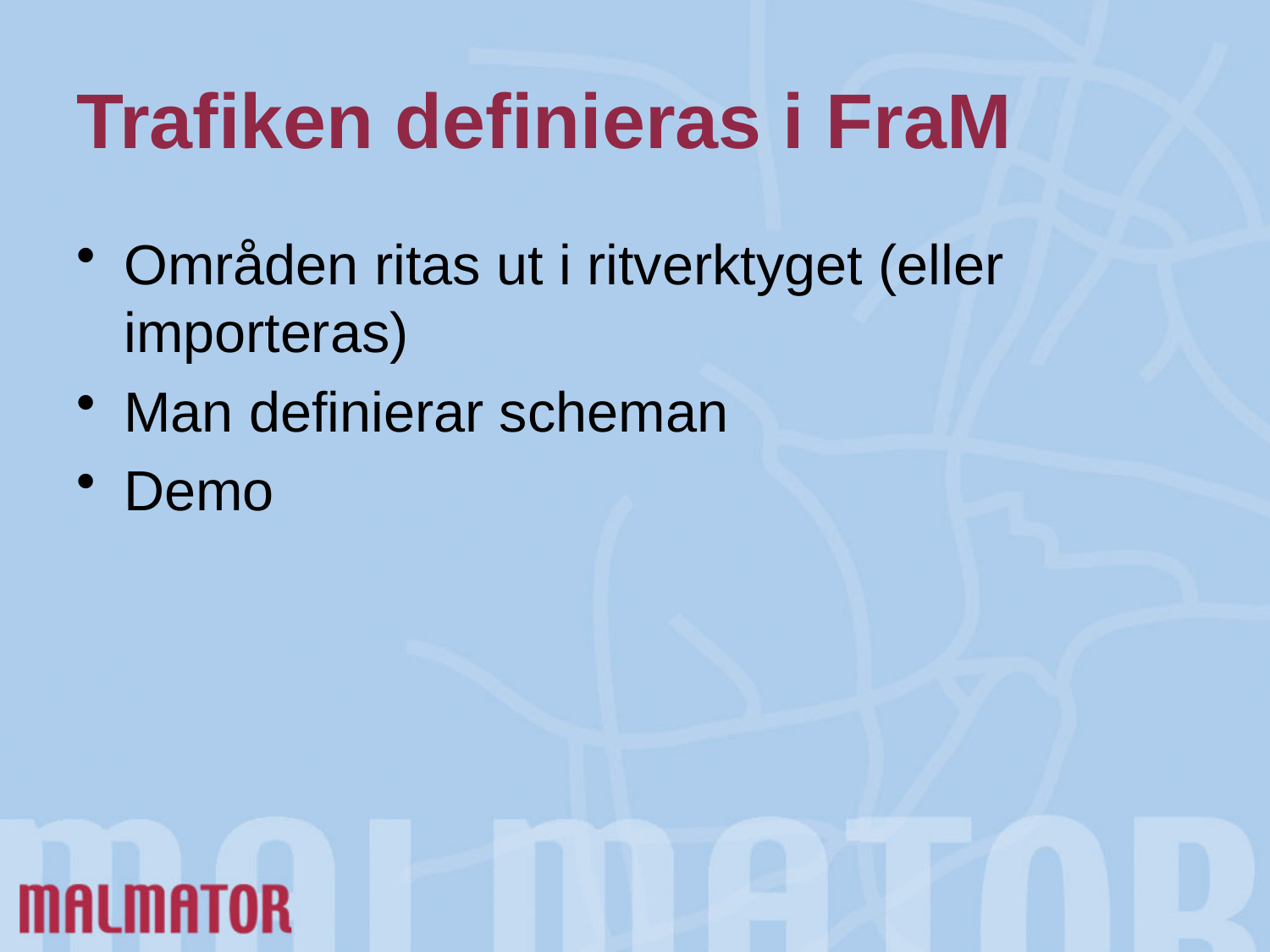

# Trafiken definieras i FraM
Områden ritas ut i ritverktyget (eller importeras)
Man definierar scheman
Demo